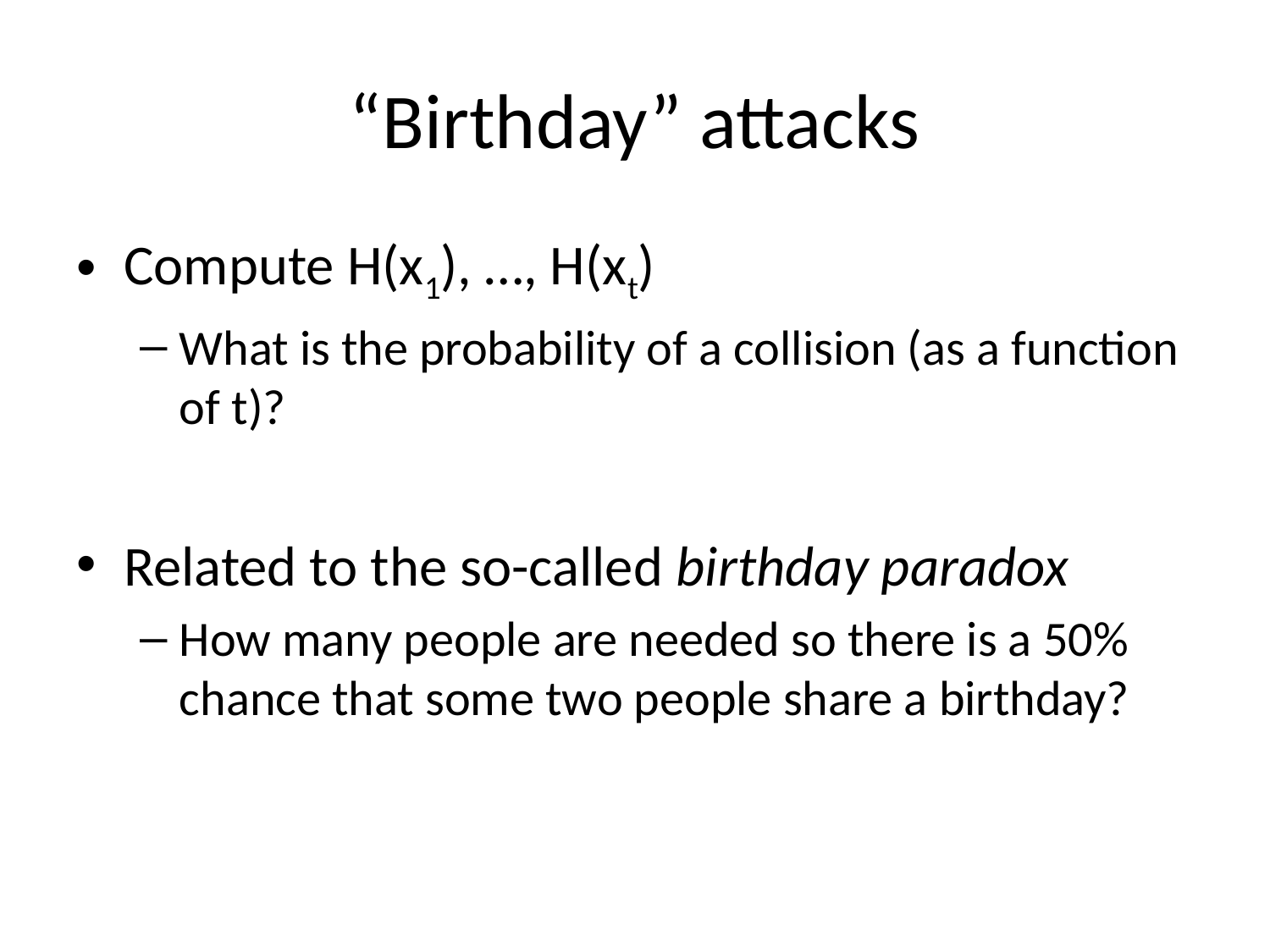

# “Birthday” attacks
Compute H(x1), …, H(xt)
What is the probability of a collision (as a function of t)?

Related to the so-called birthday paradox
How many people are needed so there is a 50% chance that some two people share a birthday?